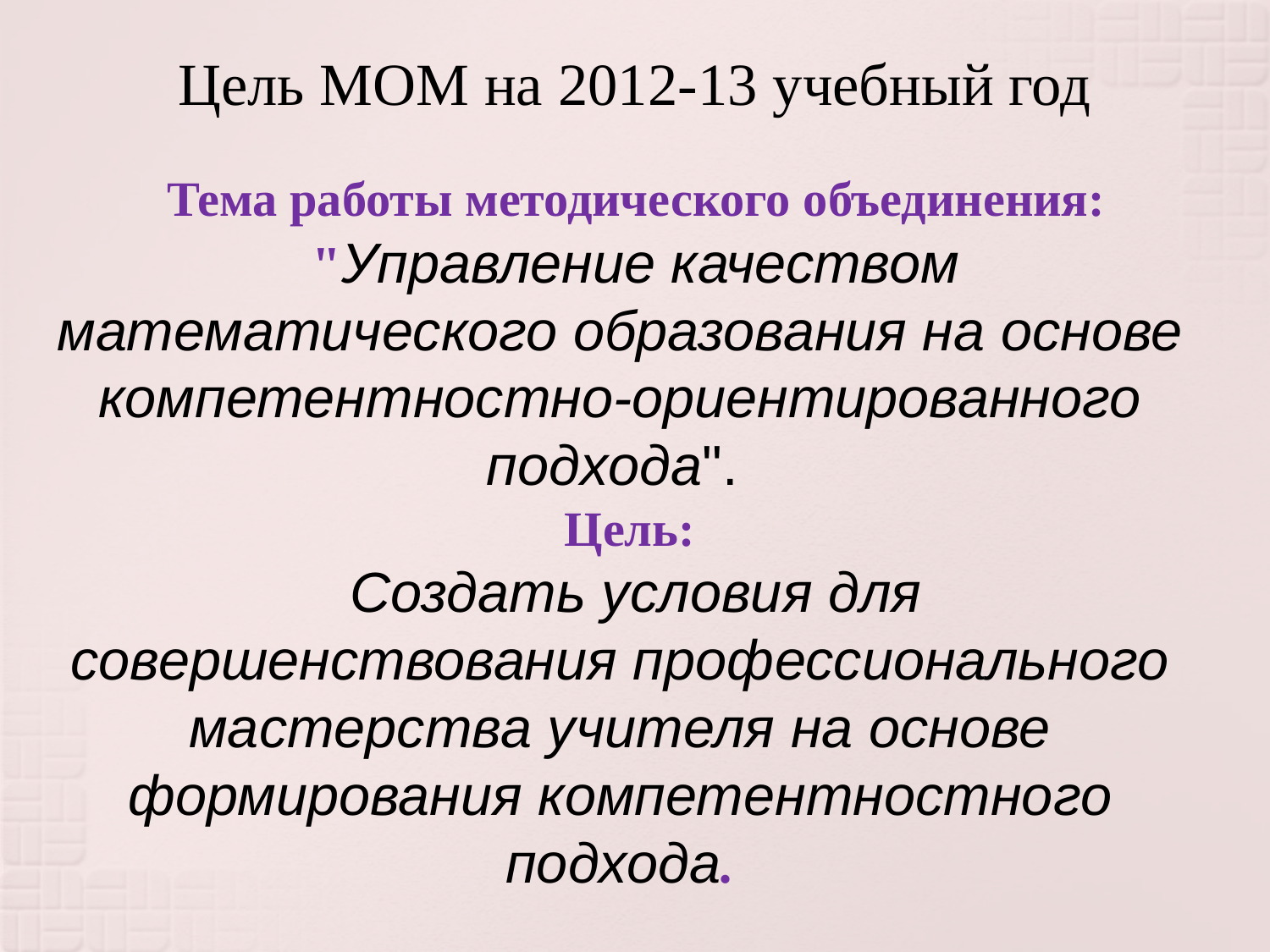

# Цель МОМ на 2012-13 учебный год
Тема работы методического объединения:
"Управление качеством математического образования на основе компетентностно-ориентированного подхода".
Цель:
Создать условия для совершенствования профессионального мастерства учителя на основе формирования компетентностного подхода.